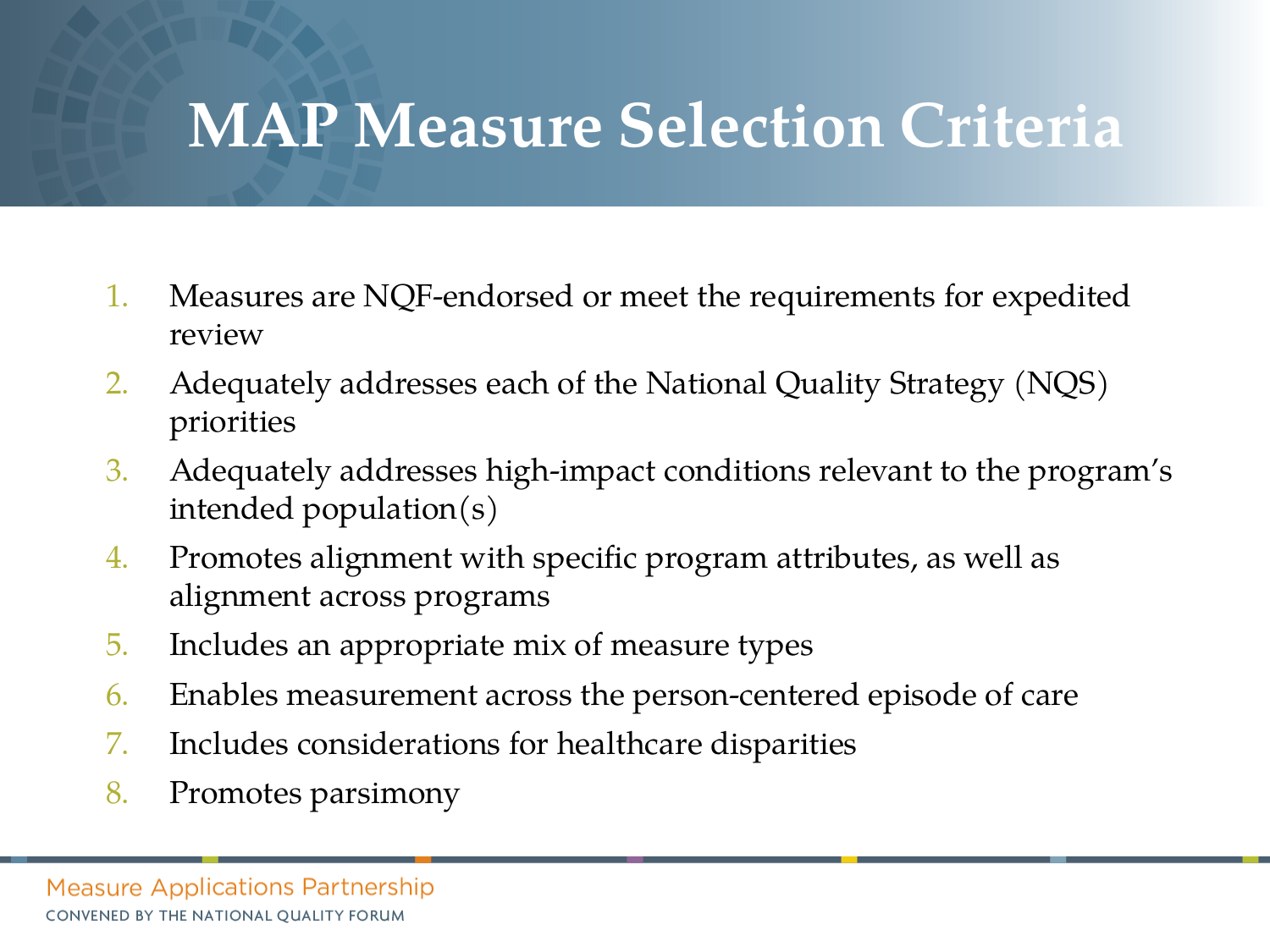

# MAP Measure Selection Criteria
Measures are NQF-endorsed or meet the requirements for expedited review
Adequately addresses each of the National Quality Strategy (NQS) priorities
Adequately addresses high-impact conditions relevant to the program’s intended population(s)
Promotes alignment with specific program attributes, as well as alignment across programs
Includes an appropriate mix of measure types
Enables measurement across the person-centered episode of care
Includes considerations for healthcare disparities
Promotes parsimony